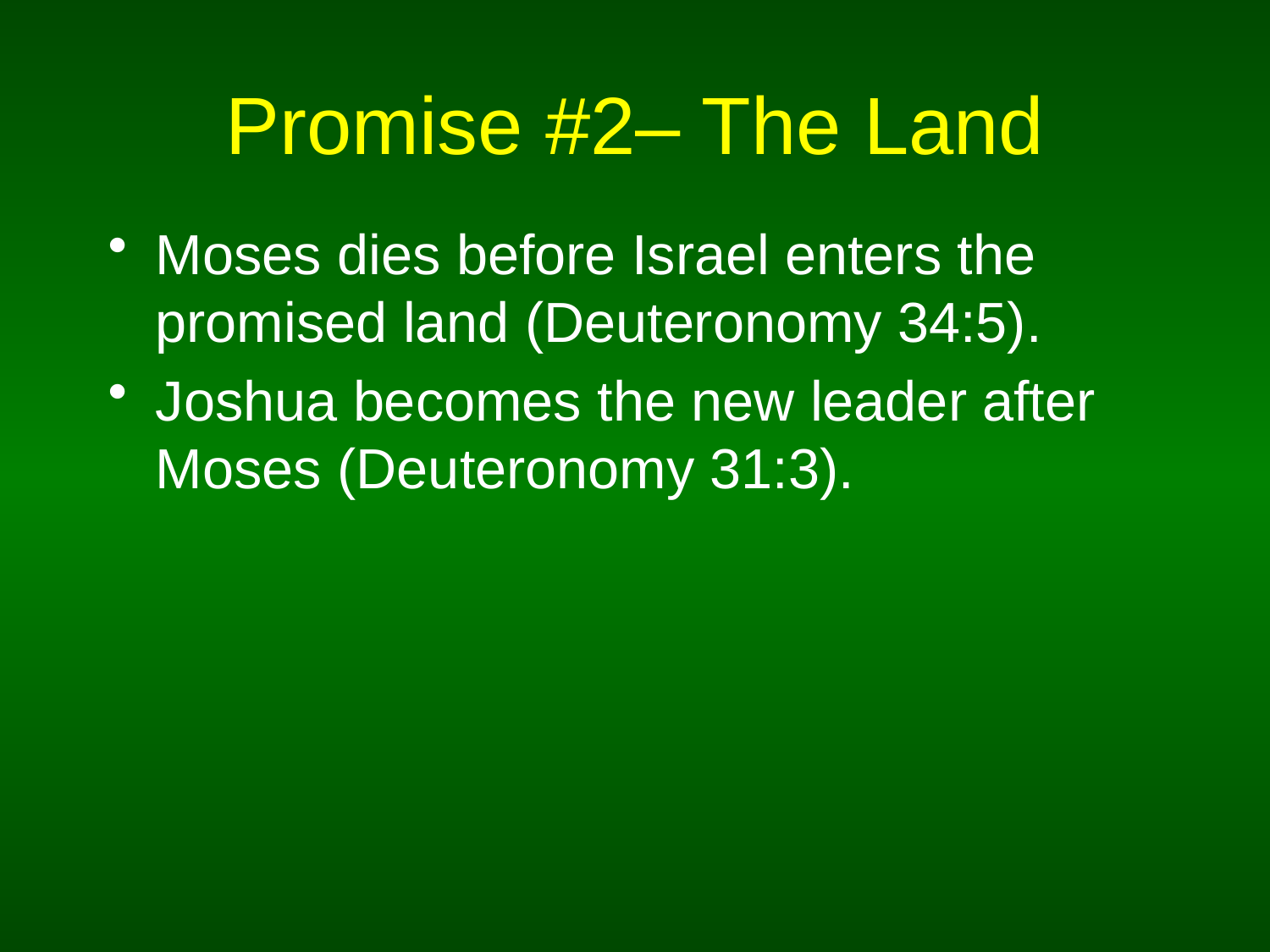

# Promise #2– The Land
Moses dies before Israel enters the promised land (Deuteronomy 34:5).
Joshua becomes the new leader after Moses (Deuteronomy 31:3).